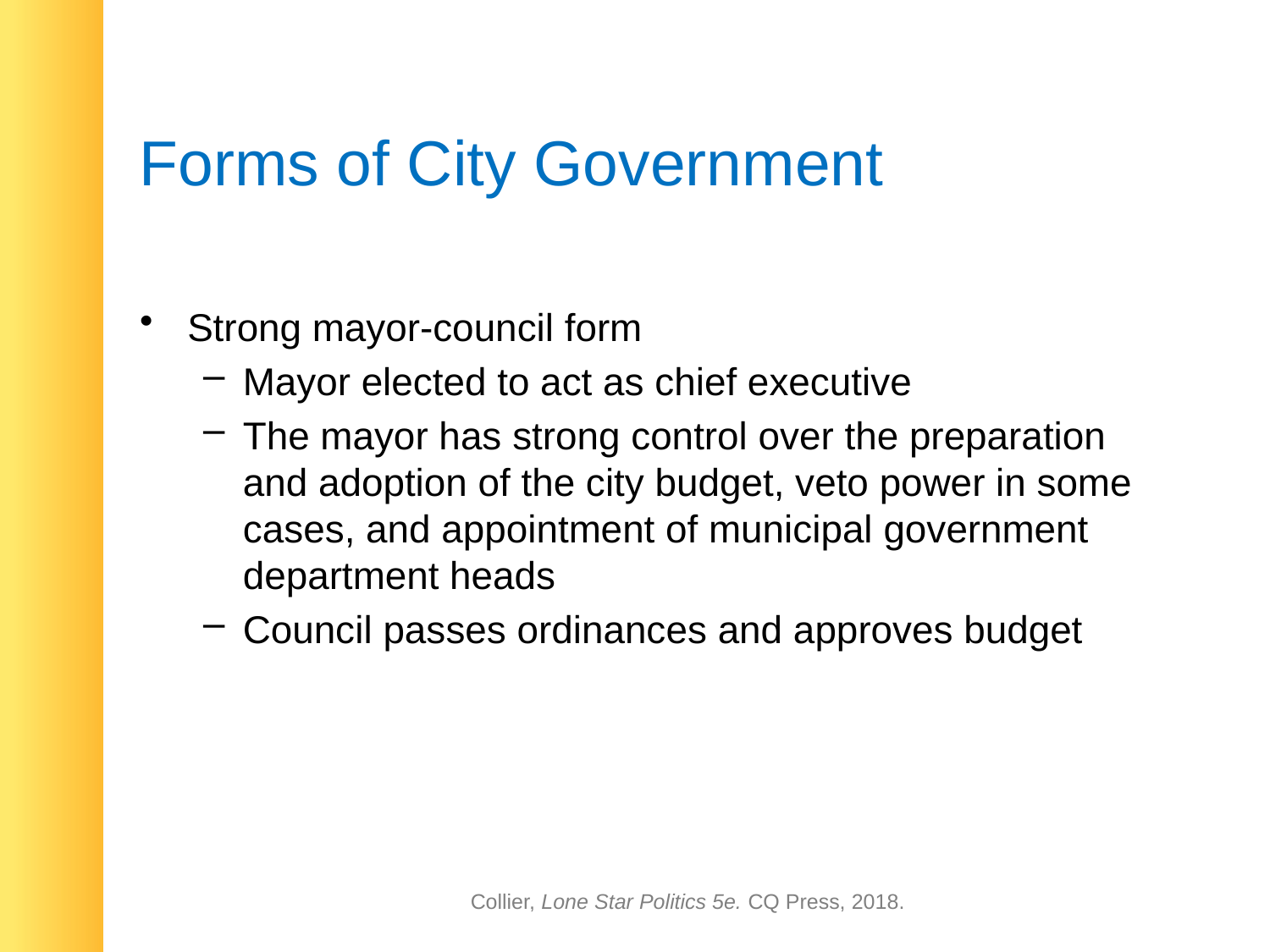

# Forms of City Government
Strong mayor-council form
Mayor elected to act as chief executive
The mayor has strong control over the preparation and adoption of the city budget, veto power in some cases, and appointment of municipal government department heads
Council passes ordinances and approves budget

Collier, Lone Star Politics 5e. CQ Press, 2018.